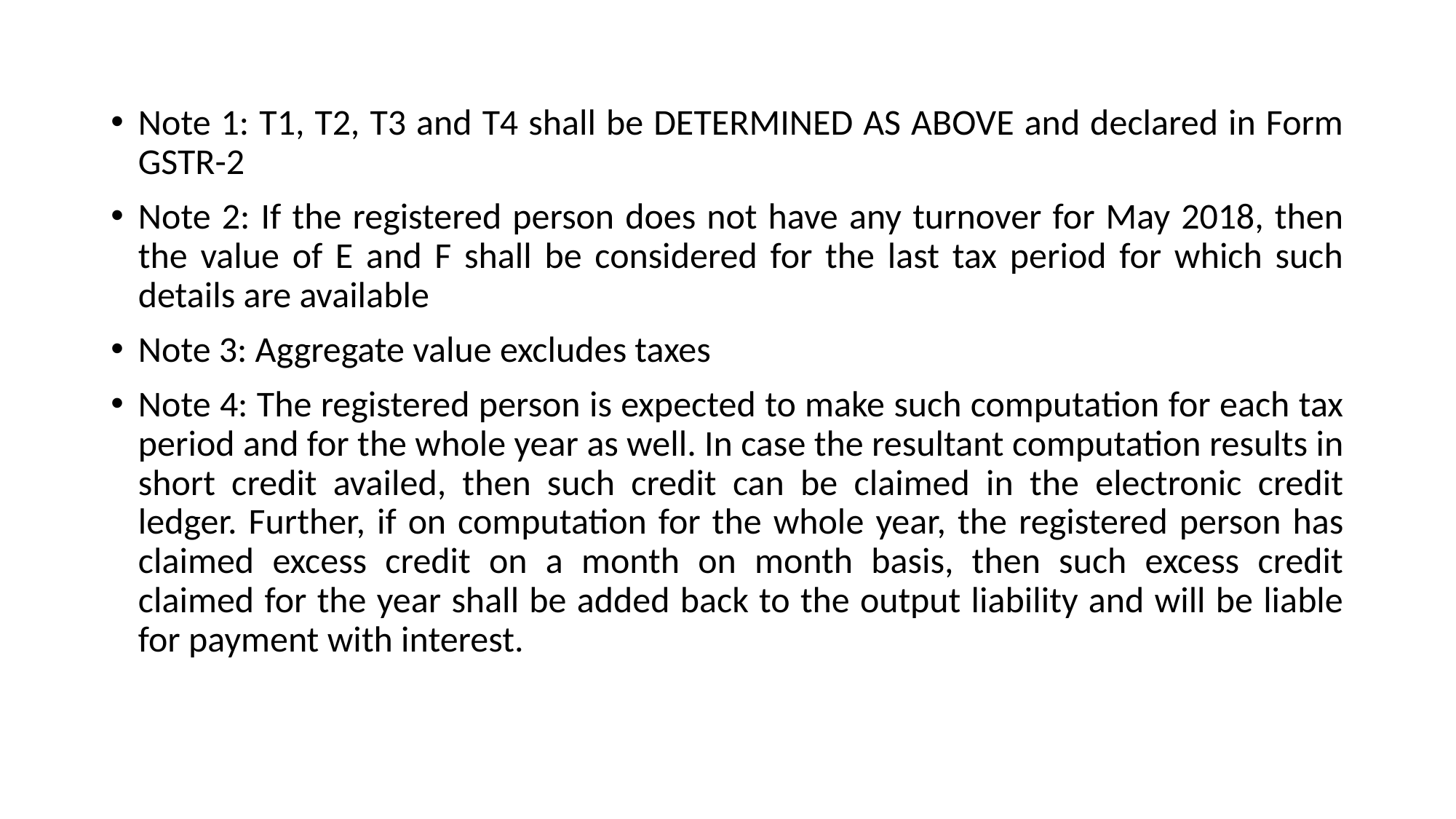

Note 1: T1, T2, T3 and T4 shall be DETERMINED AS ABOVE and declared in Form GSTR-2
Note 2: If the registered person does not have any turnover for May 2018, then the value of E and F shall be considered for the last tax period for which such details are available
Note 3: Aggregate value excludes taxes
Note 4: The registered person is expected to make such computation for each tax period and for the whole year as well. In case the resultant computation results in short credit availed, then such credit can be claimed in the electronic credit ledger. Further, if on computation for the whole year, the registered person has claimed excess credit on a month on month basis, then such excess credit claimed for the year shall be added back to the output liability and will be liable for payment with interest.